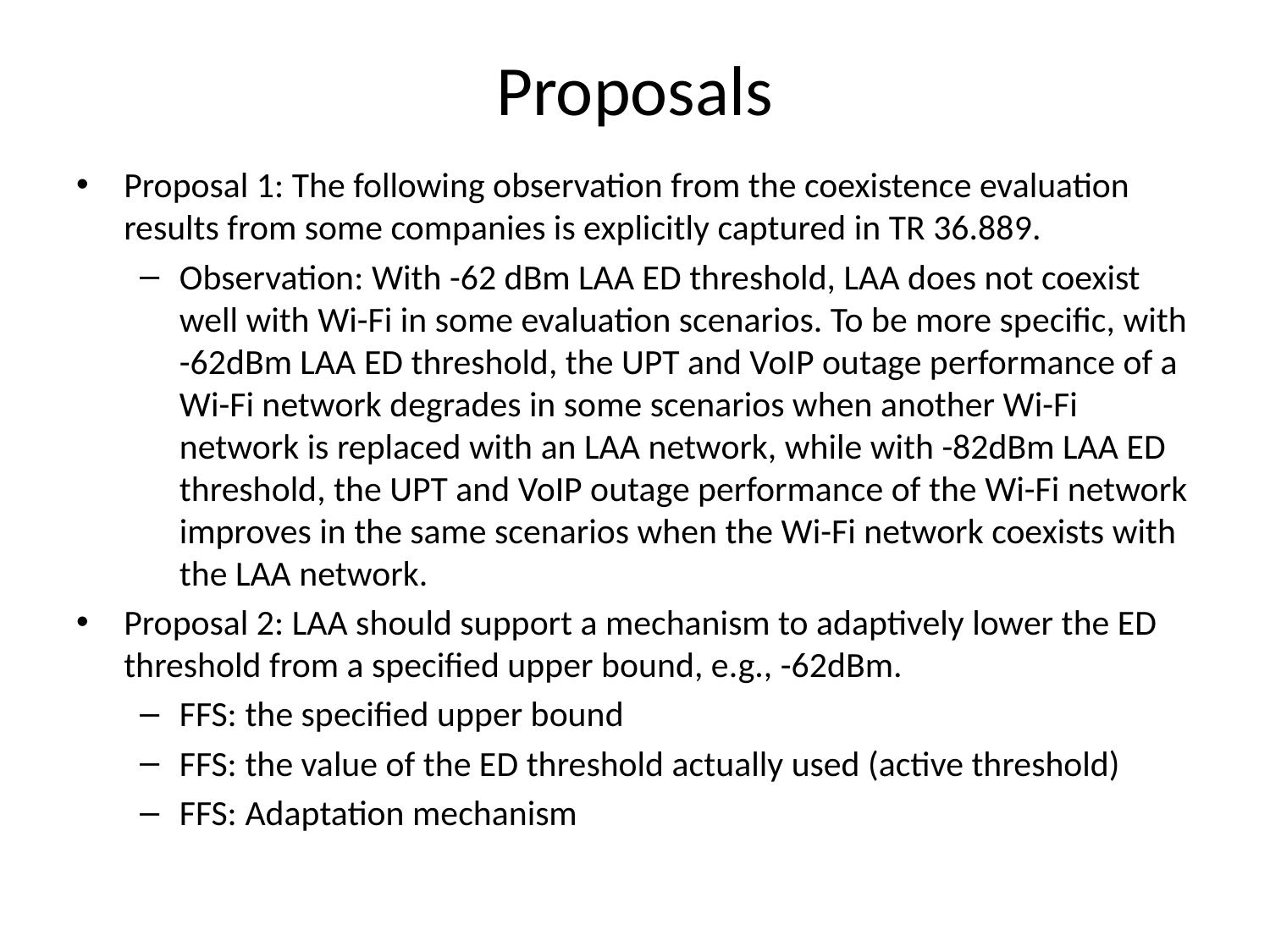

# Proposals
Proposal 1: The following observation from the coexistence evaluation results from some companies is explicitly captured in TR 36.889.
Observation: With -62 dBm LAA ED threshold, LAA does not coexist well with Wi-Fi in some evaluation scenarios. To be more specific, with -62dBm LAA ED threshold, the UPT and VoIP outage performance of a Wi-Fi network degrades in some scenarios when another Wi-Fi network is replaced with an LAA network, while with -82dBm LAA ED threshold, the UPT and VoIP outage performance of the Wi-Fi network improves in the same scenarios when the Wi-Fi network coexists with the LAA network.
Proposal 2: LAA should support a mechanism to adaptively lower the ED threshold from a specified upper bound, e.g., -62dBm.
FFS: the specified upper bound
FFS: the value of the ED threshold actually used (active threshold)
FFS: Adaptation mechanism